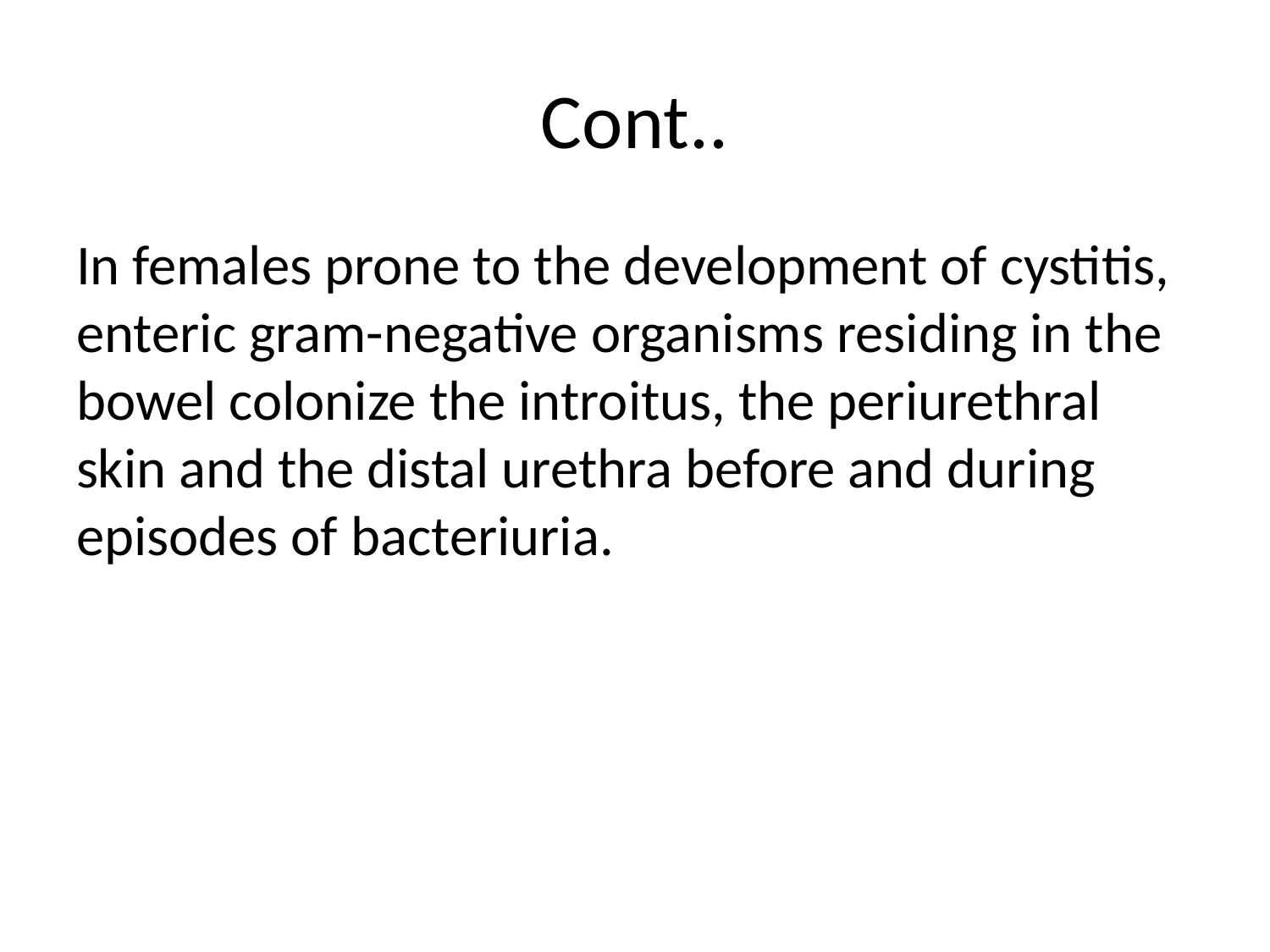

# Cont..
In females prone to the development of cystitis, enteric gram-negative organisms residing in the bowel colonize the introitus, the periurethral skin and the distal urethra before and during episodes of bacteriuria.